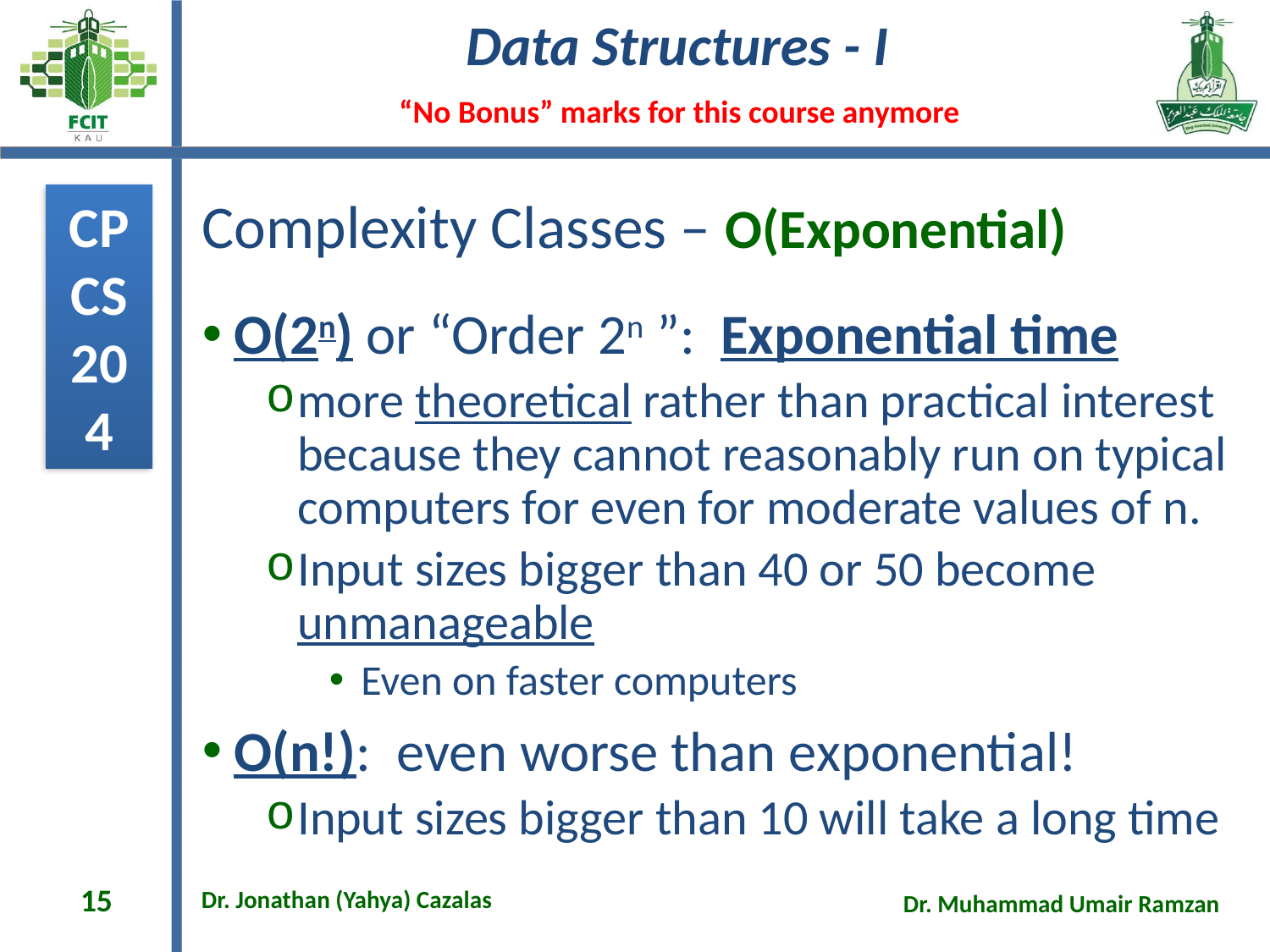

# Complexity Classes – O(Exponential)
O(2n) or “Order 2n ”:  Exponential time
more theoretical rather than practical interest because they cannot reasonably run on typical computers for even for moderate values of n.
Input sizes bigger than 40 or 50 become unmanageable
Even on faster computers
O(n!):  even worse than exponential!
Input sizes bigger than 10 will take a long time

15